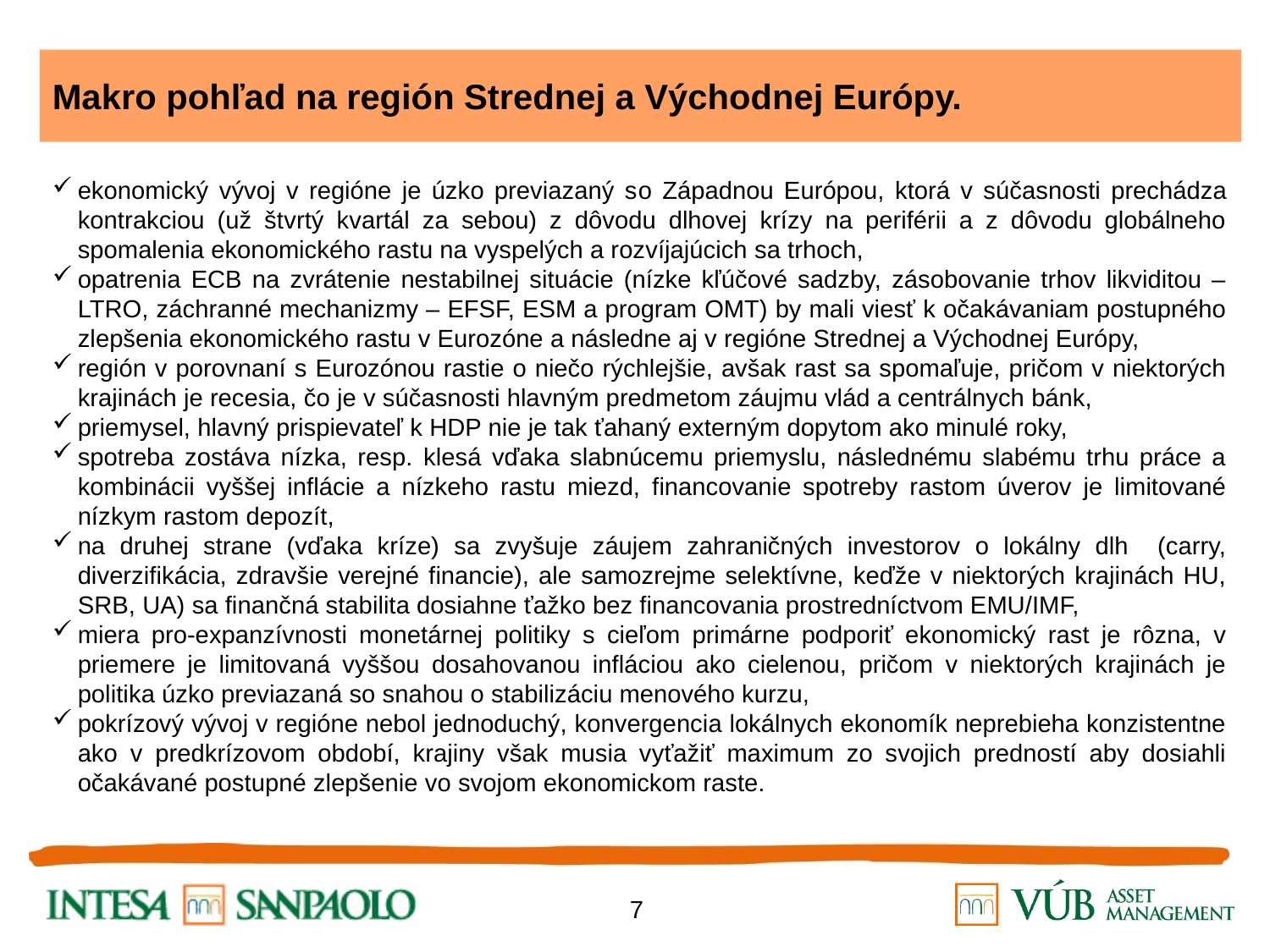

Makro pohľad na región Strednej a Východnej Európy.
ekonomický vývoj v regióne je úzko previazaný so Západnou Európou, ktorá v súčasnosti prechádza kontrakciou (už štvrtý kvartál za sebou) z dôvodu dlhovej krízy na periférii a z dôvodu globálneho spomalenia ekonomického rastu na vyspelých a rozvíjajúcich sa trhoch,
opatrenia ECB na zvrátenie nestabilnej situácie (nízke kľúčové sadzby, zásobovanie trhov likviditou – LTRO, záchranné mechanizmy – EFSF, ESM a program OMT) by mali viesť k očakávaniam postupného zlepšenia ekonomického rastu v Eurozóne a následne aj v regióne Strednej a Východnej Európy,
región v porovnaní s Eurozónou rastie o niečo rýchlejšie, avšak rast sa spomaľuje, pričom v niektorých krajinách je recesia, čo je v súčasnosti hlavným predmetom záujmu vlád a centrálnych bánk,
priemysel, hlavný prispievateľ k HDP nie je tak ťahaný externým dopytom ako minulé roky,
spotreba zostáva nízka, resp. klesá vďaka slabnúcemu priemyslu, následnému slabému trhu práce a kombinácii vyššej inflácie a nízkeho rastu miezd, financovanie spotreby rastom úverov je limitované nízkym rastom depozít,
na druhej strane (vďaka kríze) sa zvyšuje záujem zahraničných investorov o lokálny dlh  (carry, diverzifikácia, zdravšie verejné financie), ale samozrejme selektívne, keďže v niektorých krajinách HU, SRB, UA) sa finančná stabilita dosiahne ťažko bez financovania prostredníctvom EMU/IMF,
miera pro-expanzívnosti monetárnej politiky s cieľom primárne podporiť ekonomický rast je rôzna, v priemere je limitovaná vyššou dosahovanou infláciou ako cielenou, pričom v niektorých krajinách je politika úzko previazaná so snahou o stabilizáciu menového kurzu,
pokrízový vývoj v regióne nebol jednoduchý, konvergencia lokálnych ekonomík neprebieha konzistentne ako v predkrízovom období, krajiny však musia vyťažiť maximum zo svojich predností aby dosiahli očakávané postupné zlepšenie vo svojom ekonomickom raste.

7